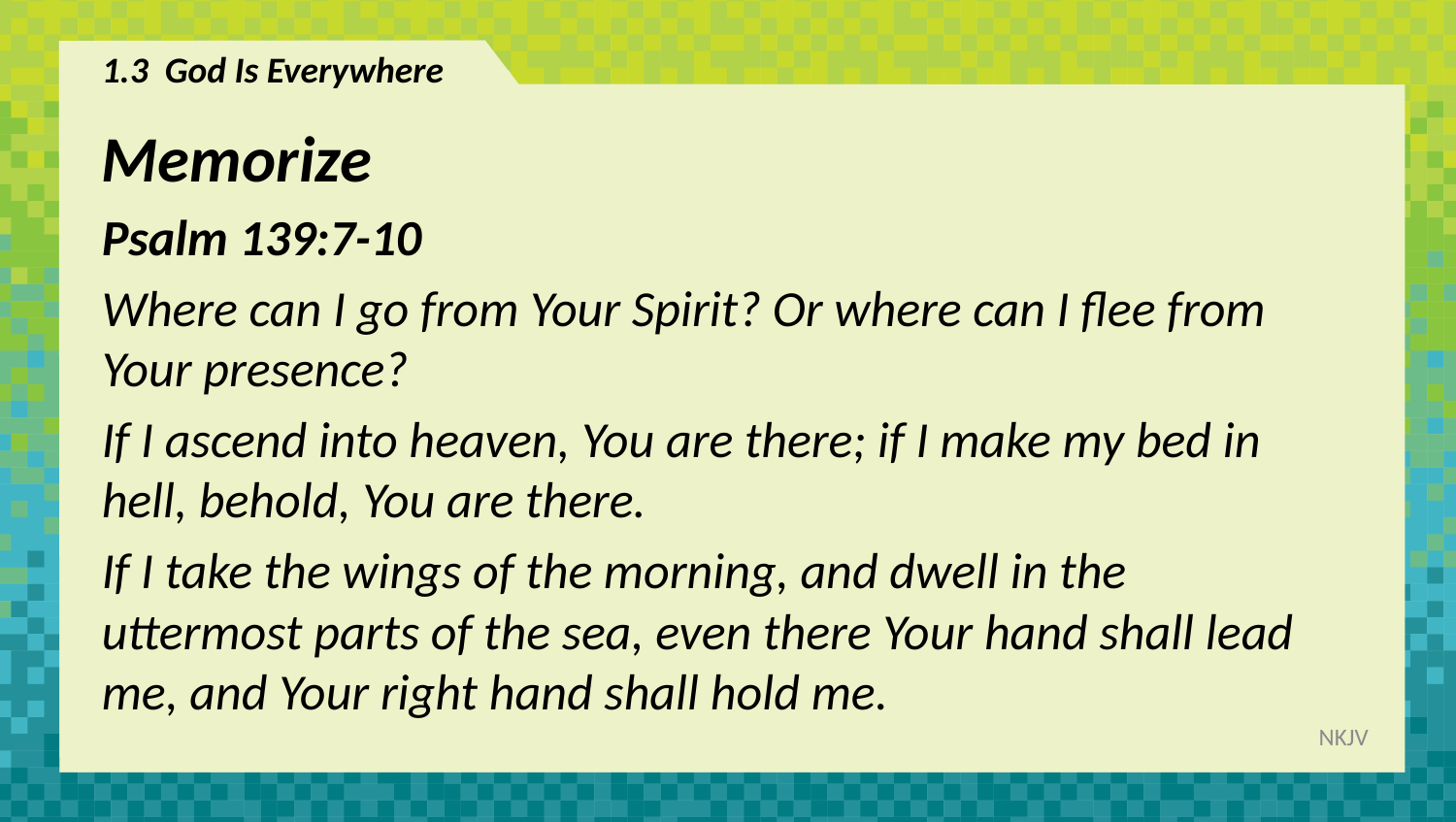

# 1.3  God Is Everywhere
Memorize
Psalm 139:7-10
Where can I go from Your Spirit? Or where can I flee from Your presence?
If I ascend into heaven, You are there; if I make my bed in hell, behold, You are there.
If I take the wings of the morning, and dwell in the uttermost parts of the sea, even there Your hand shall lead me, and Your right hand shall hold me.
NKJV